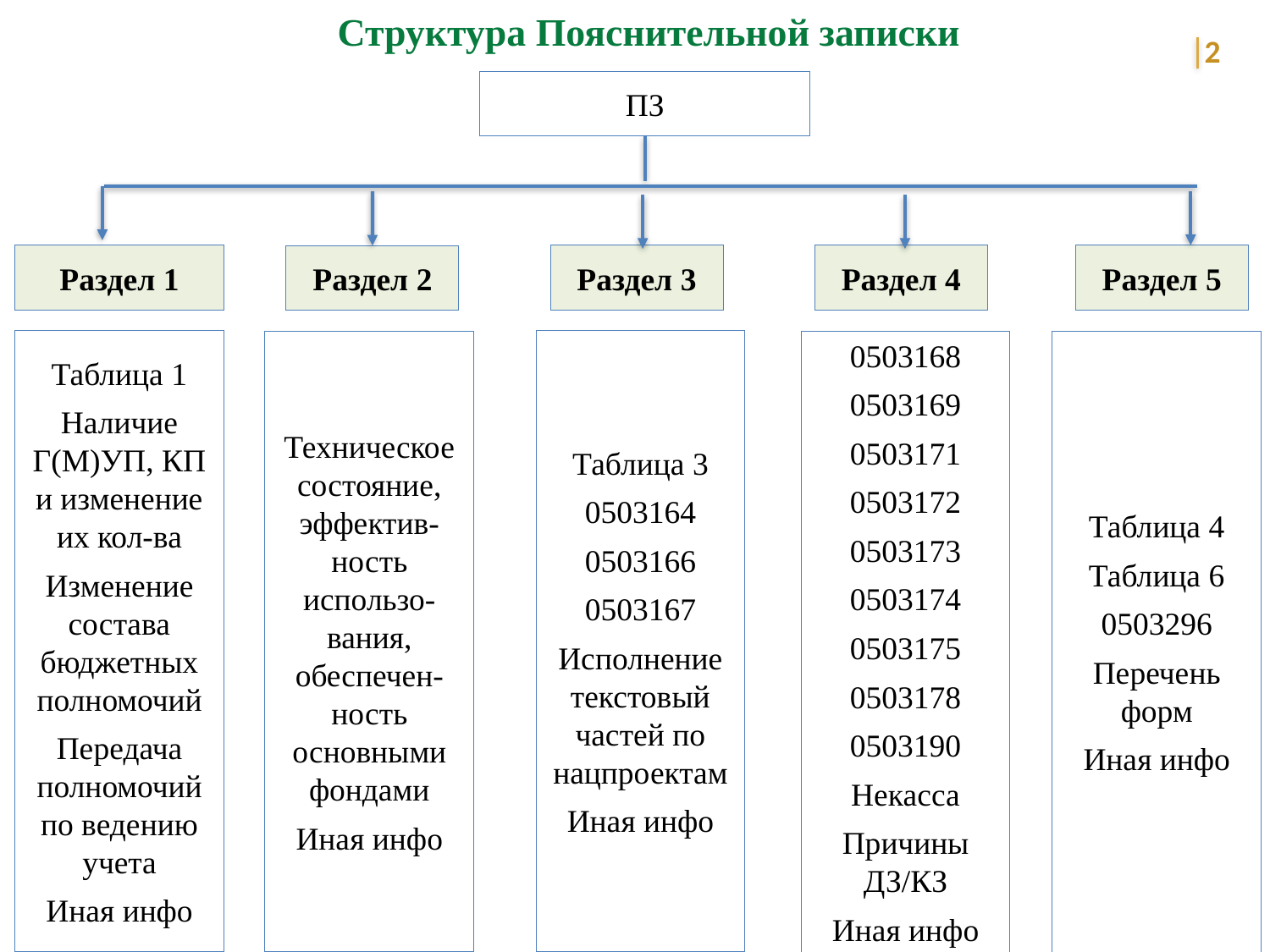

Структура Пояснительной записки
2
ПЗ
Раздел 3
Раздел 4
Раздел 5
Раздел 1
Раздел 2
Таблица 1
Наличие Г(М)УП, КП и изменение их кол-ва
Изменение состава бюджетных полномочий
Передача полномочий по ведению учета
Иная инфо
Таблица 3
0503164
0503166
0503167
Исполнение текстовый частей по нацпроектам
Иная инфо
Техническое состояние, эффектив-ность использо-вания, обеспечен-ность основными фондами
Иная инфо
0503168
0503169
0503171
0503172
0503173
0503174
0503175
0503178
0503190
Некасса
Причины ДЗ/КЗ
Иная инфо
Таблица 4
Таблица 6
0503296
Перечень форм
Иная инфо